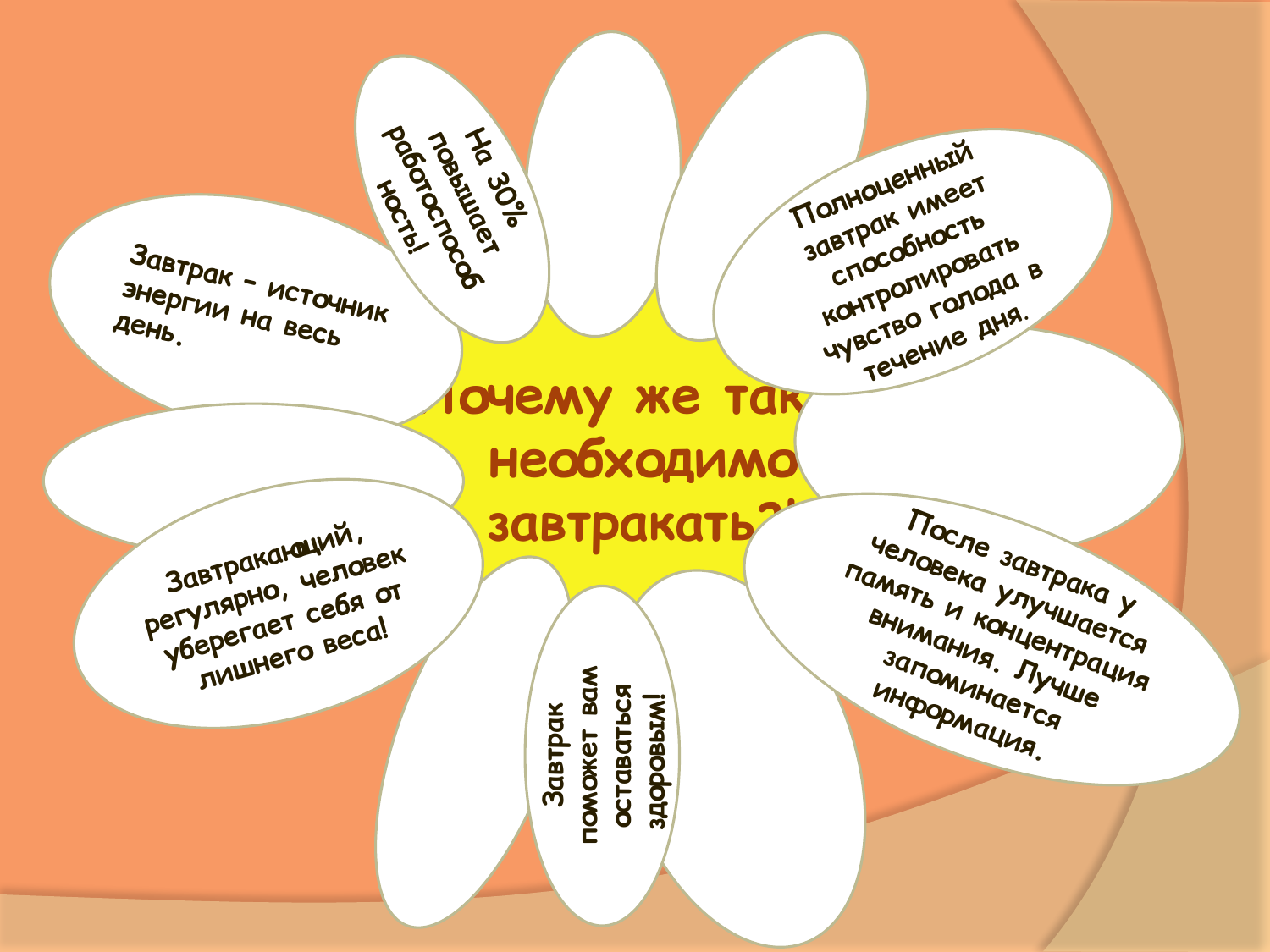

На 30% повышает работоспособность!
Полноценный завтрак имеет способность контролировать чувство голода в течение дня.
Завтрак – источник энергии на весь день.
Почему же так необходимо завтракать?!

Завтракающий, регулярно, человек уберегает себя от лишнего веса!
После завтрака у человека улучшается память и концентрация внимания. Лучше запоминается информация.

Завтрак поможет вам оставаться здоровым!